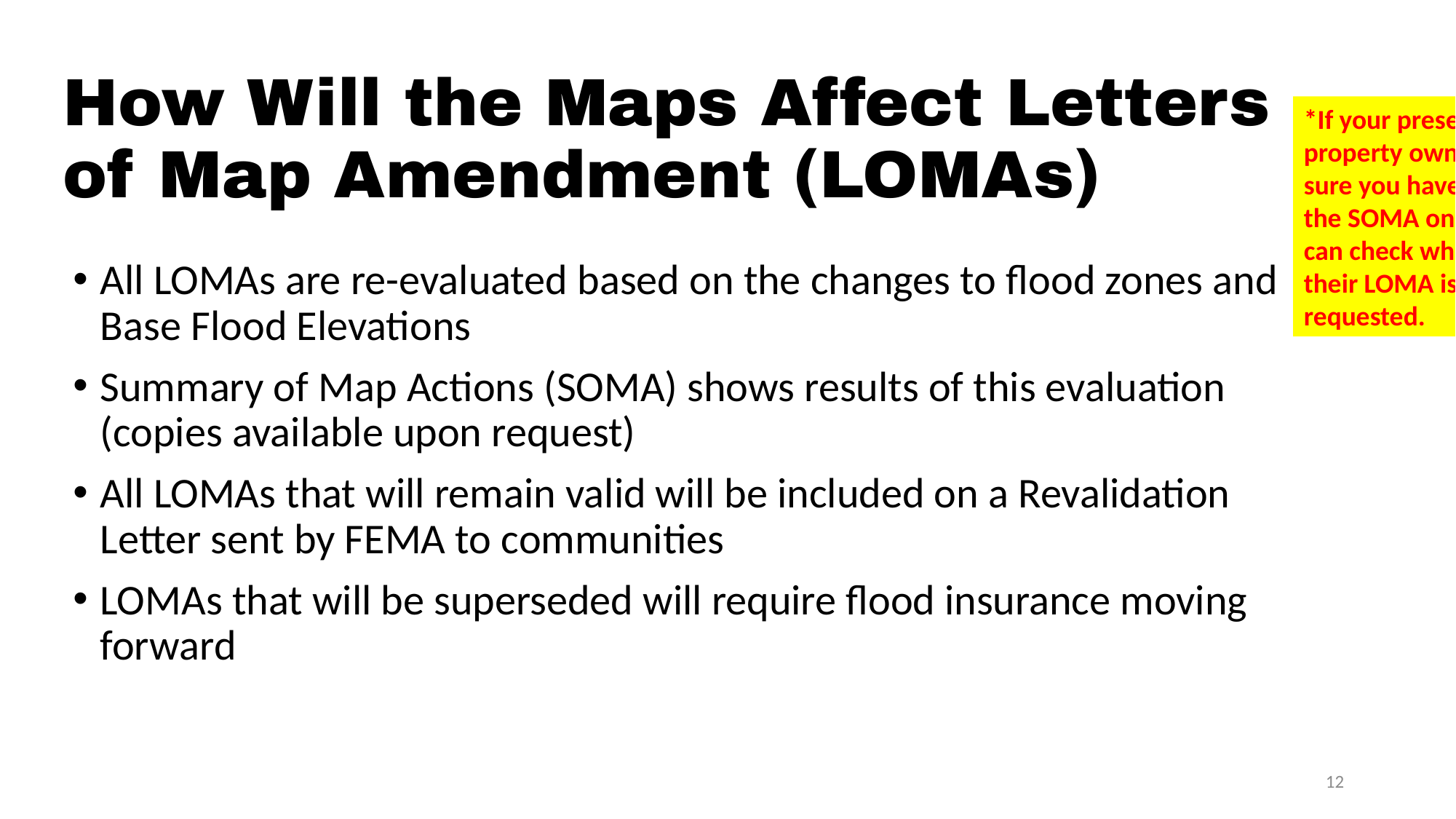

# How Will the Maps Affect Letters of Map Amendment (LOMAs)
*If your presentation is for property owners, make sure you have a copy of the SOMA on hand so you can check which category their LOMA is in if requested.
All LOMAs are re-evaluated based on the changes to flood zones and Base Flood Elevations
Summary of Map Actions (SOMA) shows results of this evaluation (copies available upon request)
All LOMAs that will remain valid will be included on a Revalidation Letter sent by FEMA to communities
LOMAs that will be superseded will require flood insurance moving forward
12